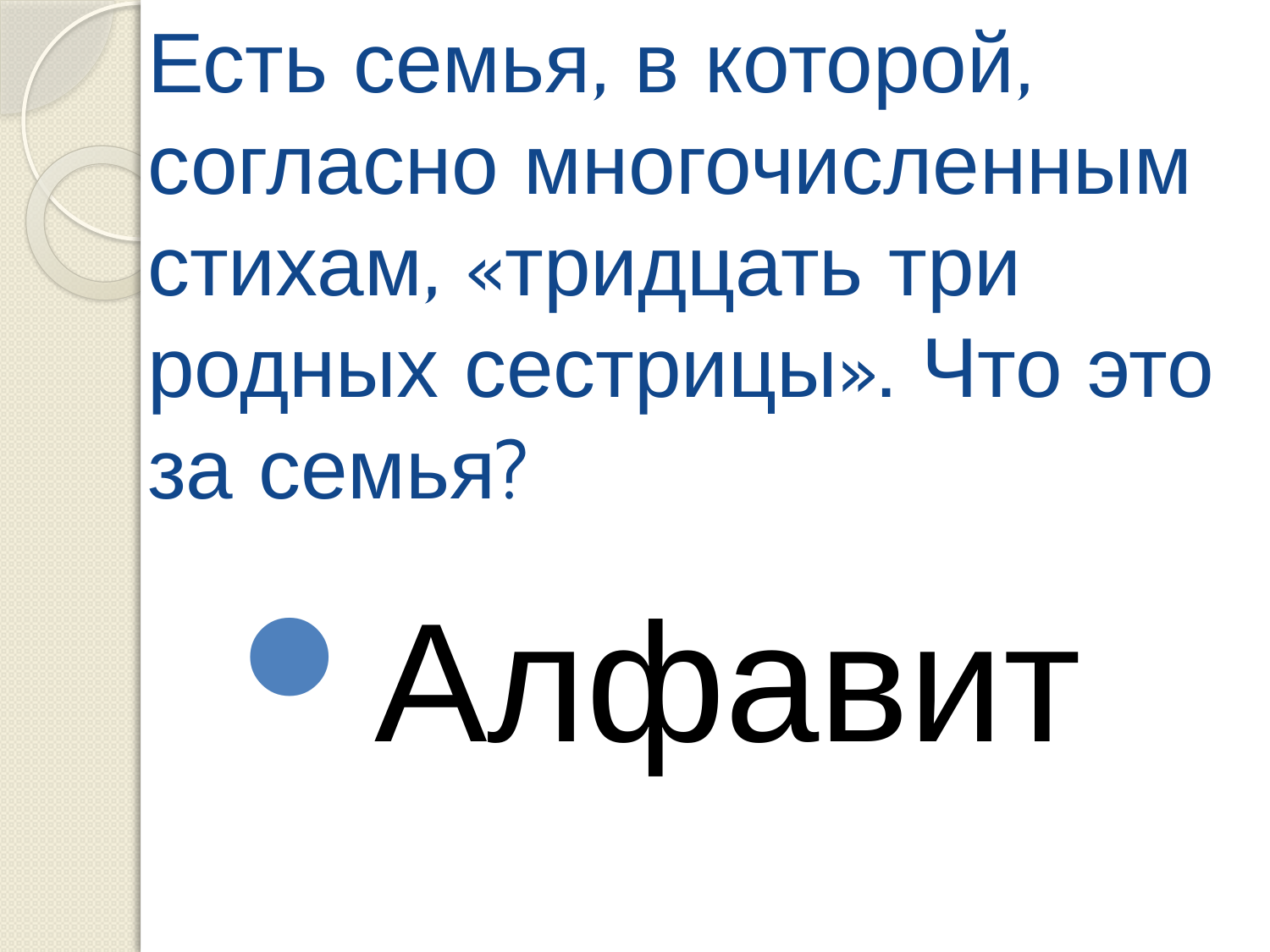

# Есть семья, в которой, согласно многочисленным стихам, «тридцать три родных сестрицы». Что это за семья?
Алфавит